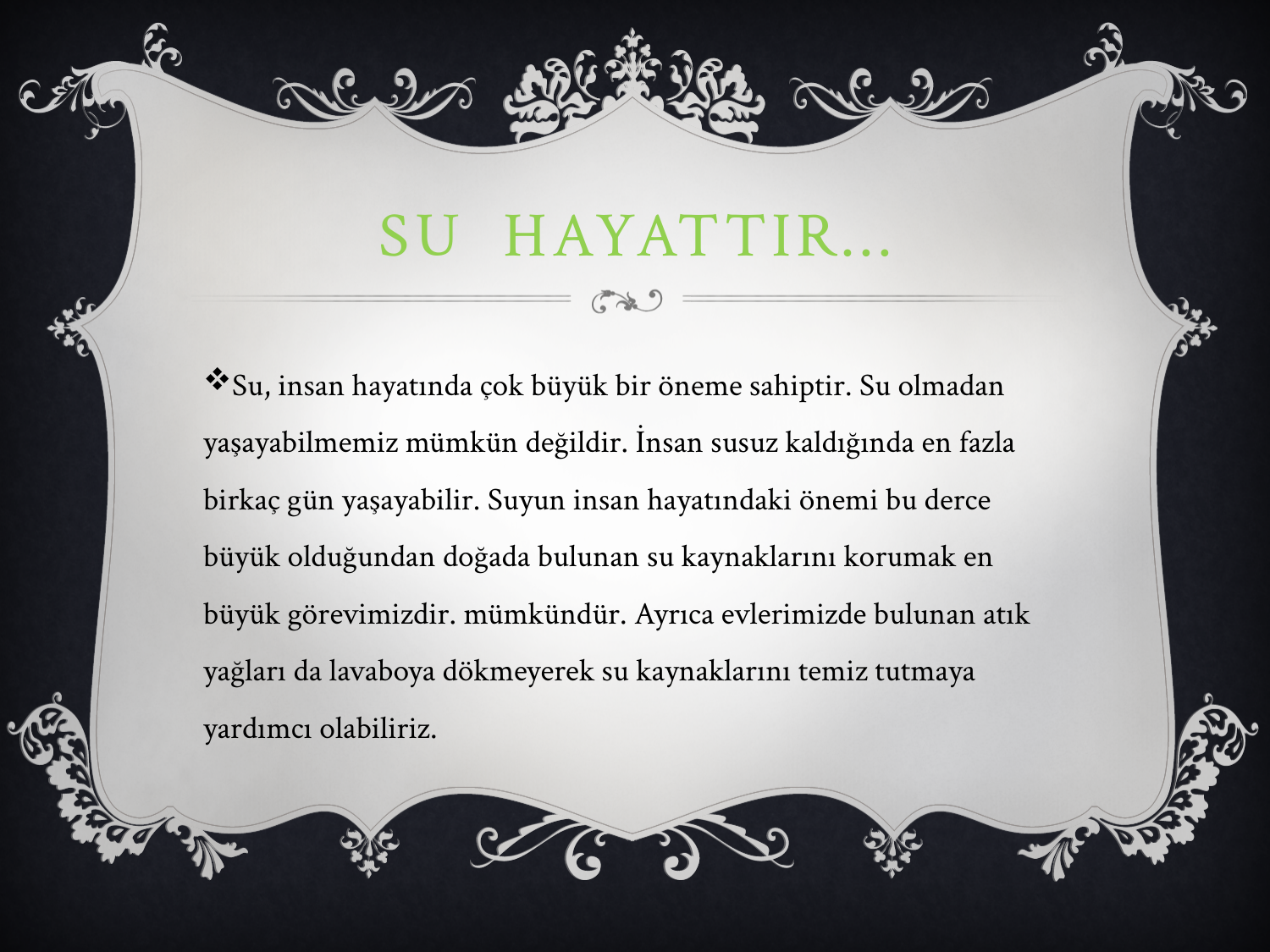

# Su  hayattIR…
Su, insan hayatında çok büyük bir öneme sahiptir. Su olmadan yaşayabilmemiz mümkün değildir. İnsan susuz kaldığında en fazla birkaç gün yaşayabilir. Suyun insan hayatındaki önemi bu derce büyük olduğundan doğada bulunan su kaynaklarını korumak en büyük görevimizdir. mümkündür. Ayrıca evlerimizde bulunan atık yağları da lavaboya dökmeyerek su kaynaklarını temiz tutmaya yardımcı olabiliriz.